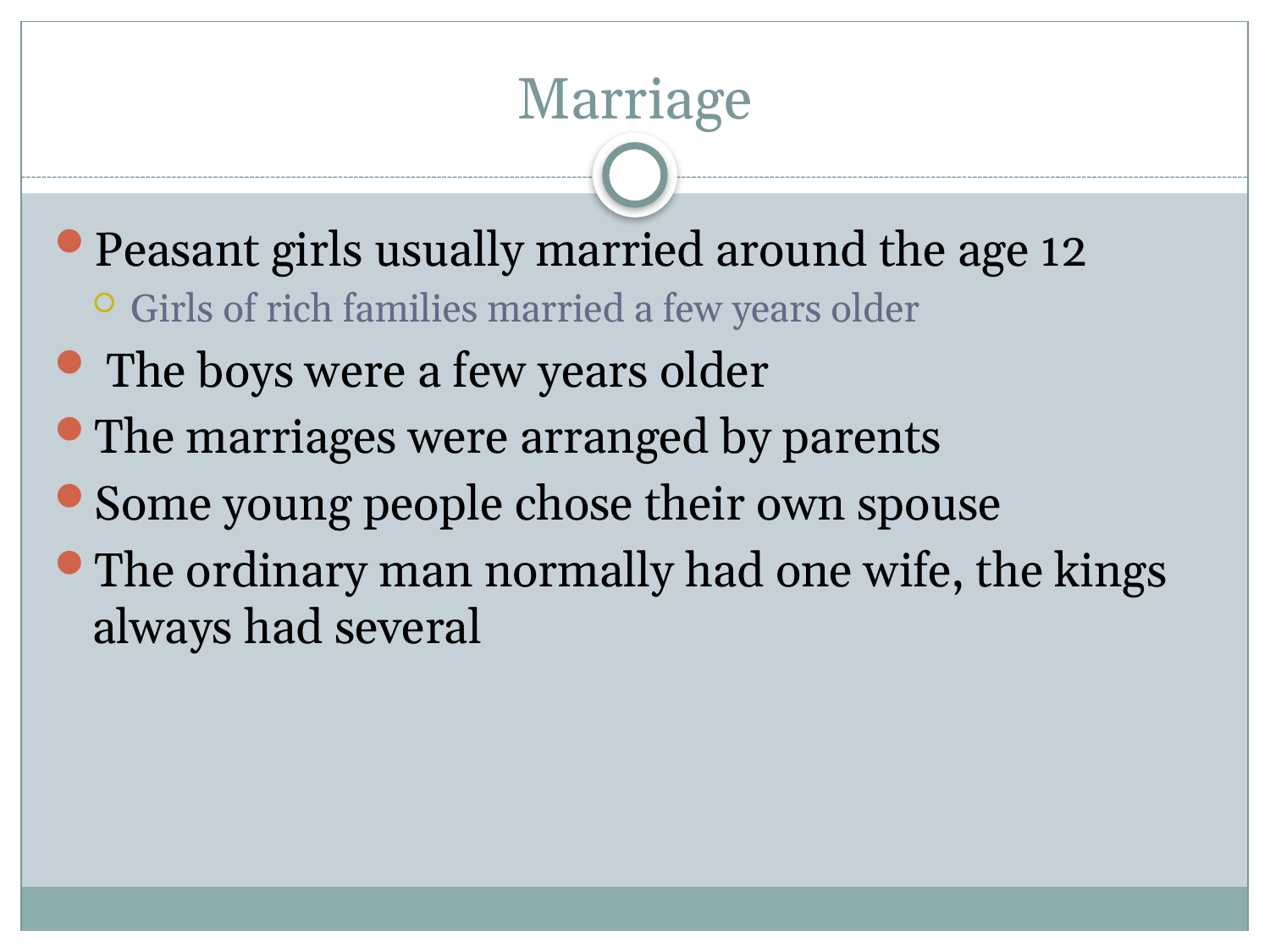

# Marriage
Peasant girls usually married around the age 12
Girls of rich families married a few years older
 The boys were a few years older
The marriages were arranged by parents
Some young people chose their own spouse
The ordinary man normally had one wife, the kings always had several